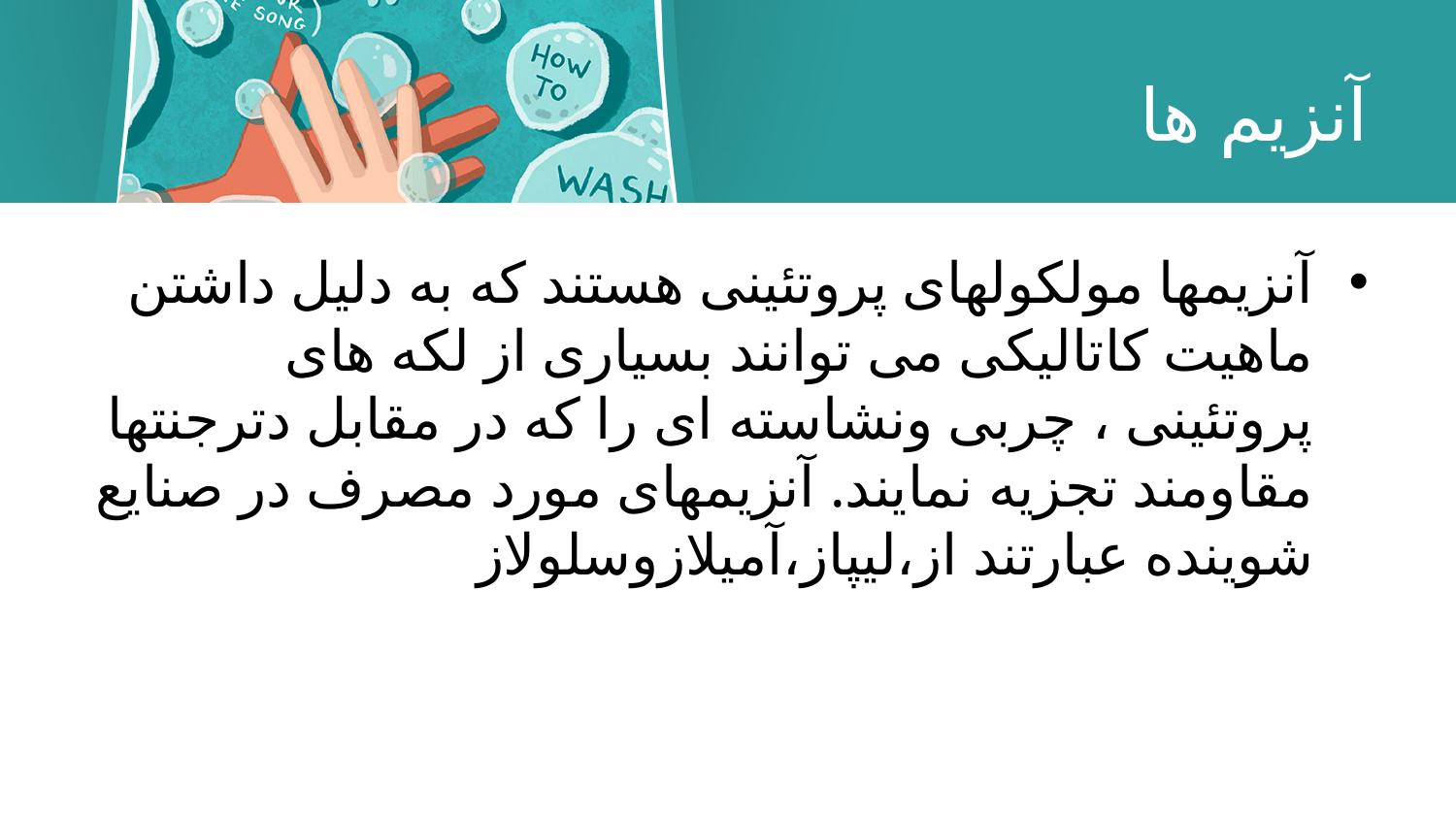

# آنزیم ها
آنزیمها مولكولهای پروتئینی هستند كه به دلیل داشتن ماهیت كاتالیكی می توانند بسیاری از لكه های پروتئینی ، چربی ونشاسته ای را كه در مقابل دترجنتها مقاومند تجزیه نمایند. آنزیمهای مورد مصرف در صنایع شوینده عبارتند از،لیپاز،آمیلازوسلولاز